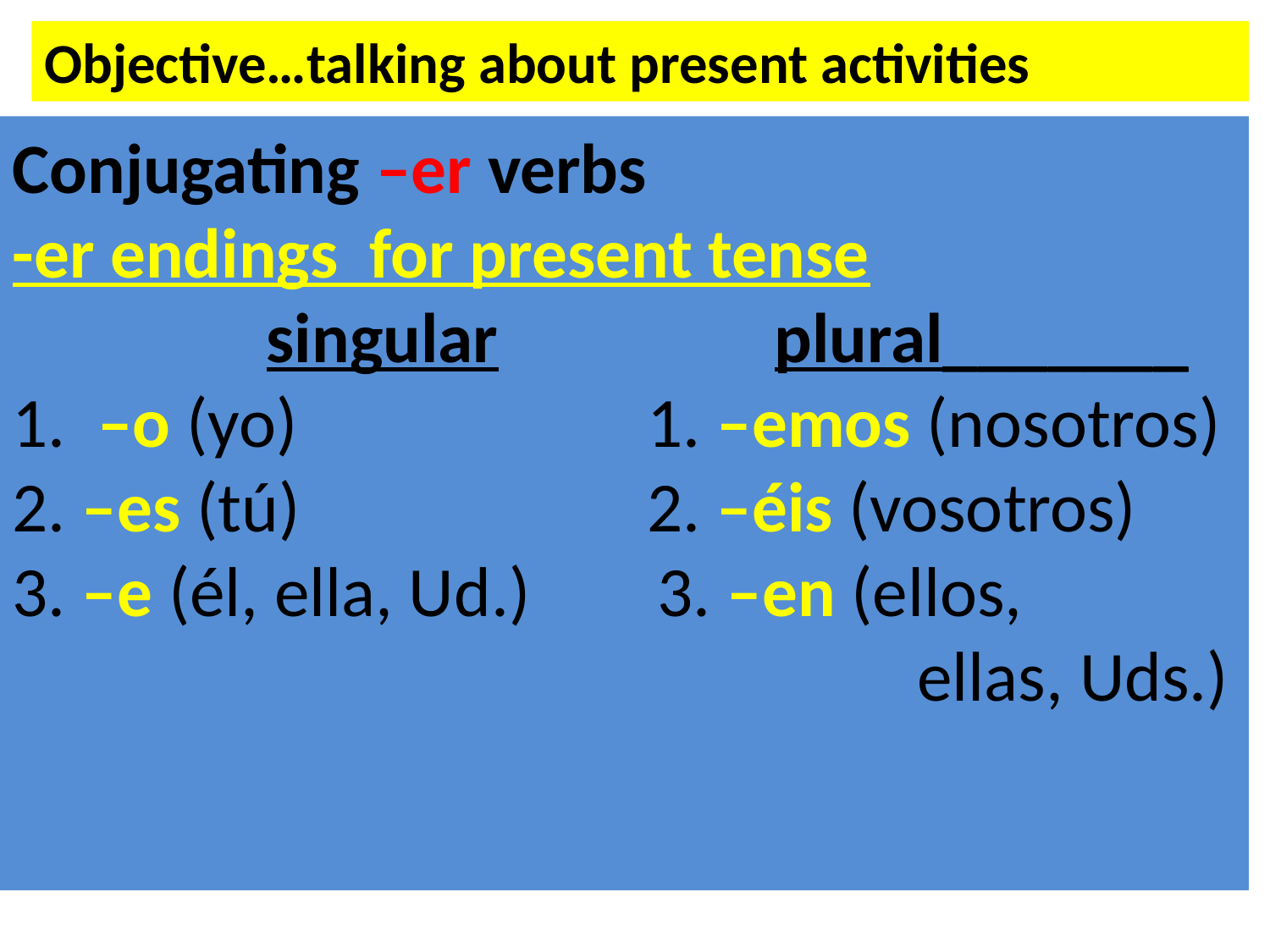

Objective…talking about present activities
Conjugating –er verbs
-er endings  for present tense
		singular			plural_______
1.  –o (yo)			1. –emos (nosotros)
2. –es (tú)			2. –éis (vosotros)
3. –e (él, ella, Ud.)        3. –en (ellos,
                                                         ellas, Uds.)